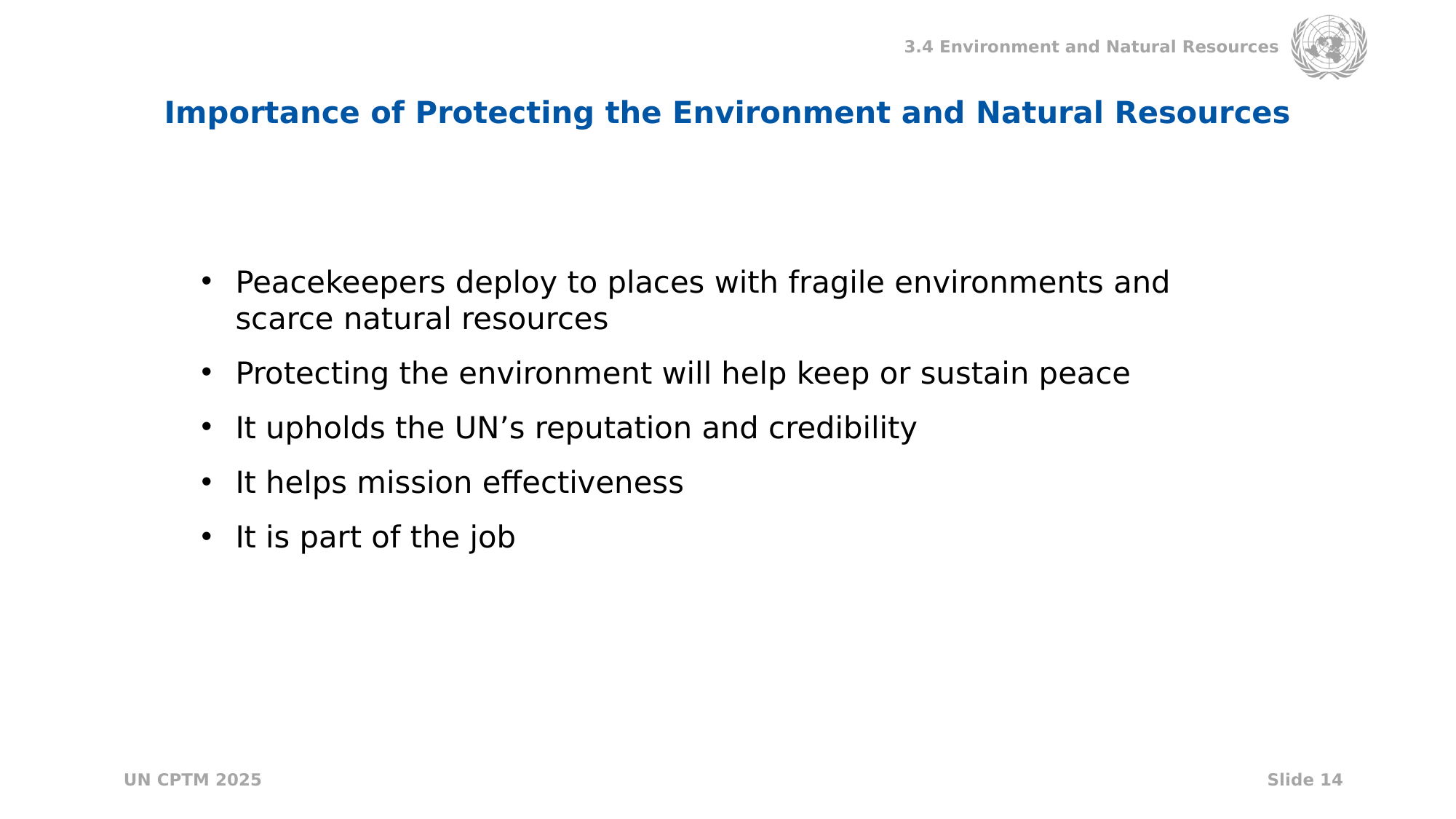

Importance of Protecting the Environment and Natural Resources
Peacekeepers deploy to places with fragile environments and scarce natural resources
Protecting the environment will help keep or sustain peace
It upholds the UN’s reputation and credibility
It helps mission effectiveness
It is part of the job